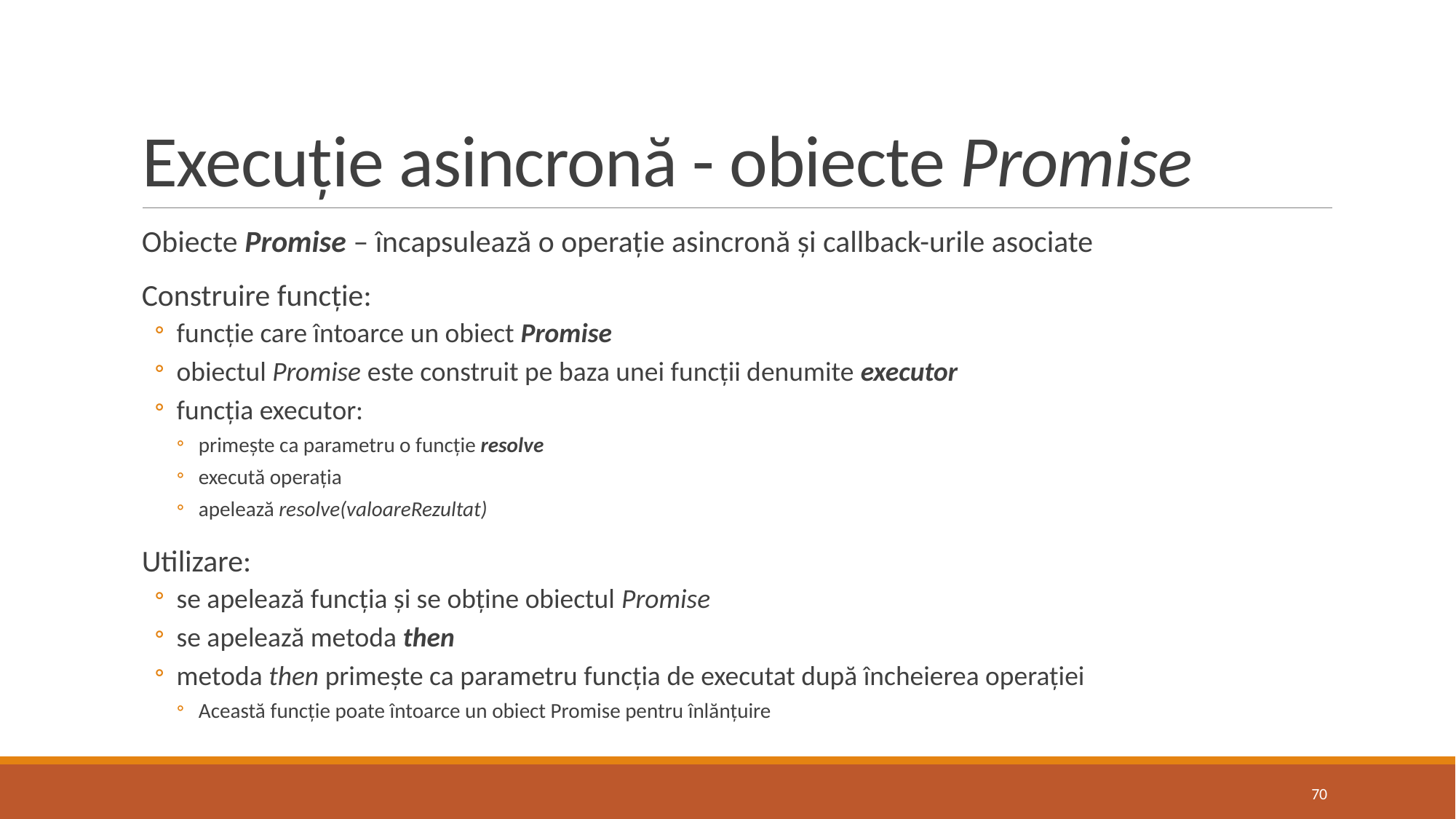

# Execuție asincronă - obiecte Promise
Obiecte Promise – încapsulează o operație asincronă și callback-urile asociate
Construire funcție:
funcție care întoarce un obiect Promise
obiectul Promise este construit pe baza unei funcții denumite executor
funcția executor:
primește ca parametru o funcție resolve
execută operația
apelează resolve(valoareRezultat)
Utilizare:
se apelează funcția și se obține obiectul Promise
se apelează metoda then
metoda then primește ca parametru funcția de executat după încheierea operației
Această funcție poate întoarce un obiect Promise pentru înlănțuire
70